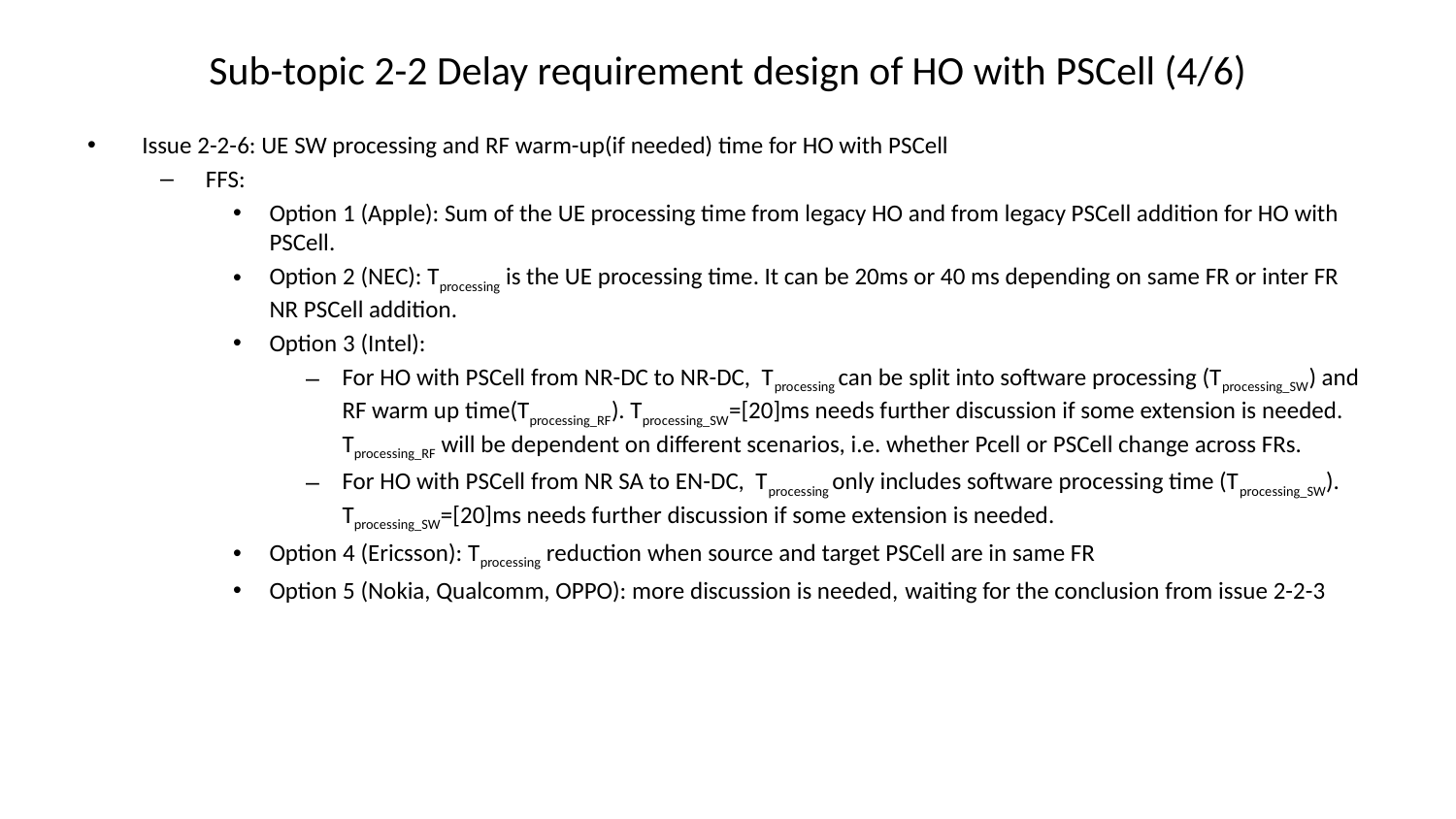

# Sub-topic 2-2 Delay requirement design of HO with PSCell (4/6)
Issue 2-2-6: UE SW processing and RF warm-up(if needed) time for HO with PSCell
FFS:
Option 1 (Apple): Sum of the UE processing time from legacy HO and from legacy PSCell addition for HO with PSCell.
Option 2 (NEC): Tprocessing is the UE processing time. It can be 20ms or 40 ms depending on same FR or inter FR NR PSCell addition.
Option 3 (Intel):
For HO with PSCell from NR-DC to NR-DC,  Tprocessing can be split into software processing (Tprocessing_SW) and RF warm up time(Tprocessing_RF). Tprocessing_SW=[20]ms needs further discussion if some extension is needed. Tprocessing_RF will be dependent on different scenarios, i.e. whether Pcell or PSCell change across FRs.
For HO with PSCell from NR SA to EN-DC,  Tprocessing only includes software processing time (Tprocessing_SW). Tprocessing_SW=[20]ms needs further discussion if some extension is needed.
Option 4 (Ericsson): Tprocessing reduction when source and target PSCell are in same FR
Option 5 (Nokia, Qualcomm, OPPO): more discussion is needed, waiting for the conclusion from issue 2-2-3